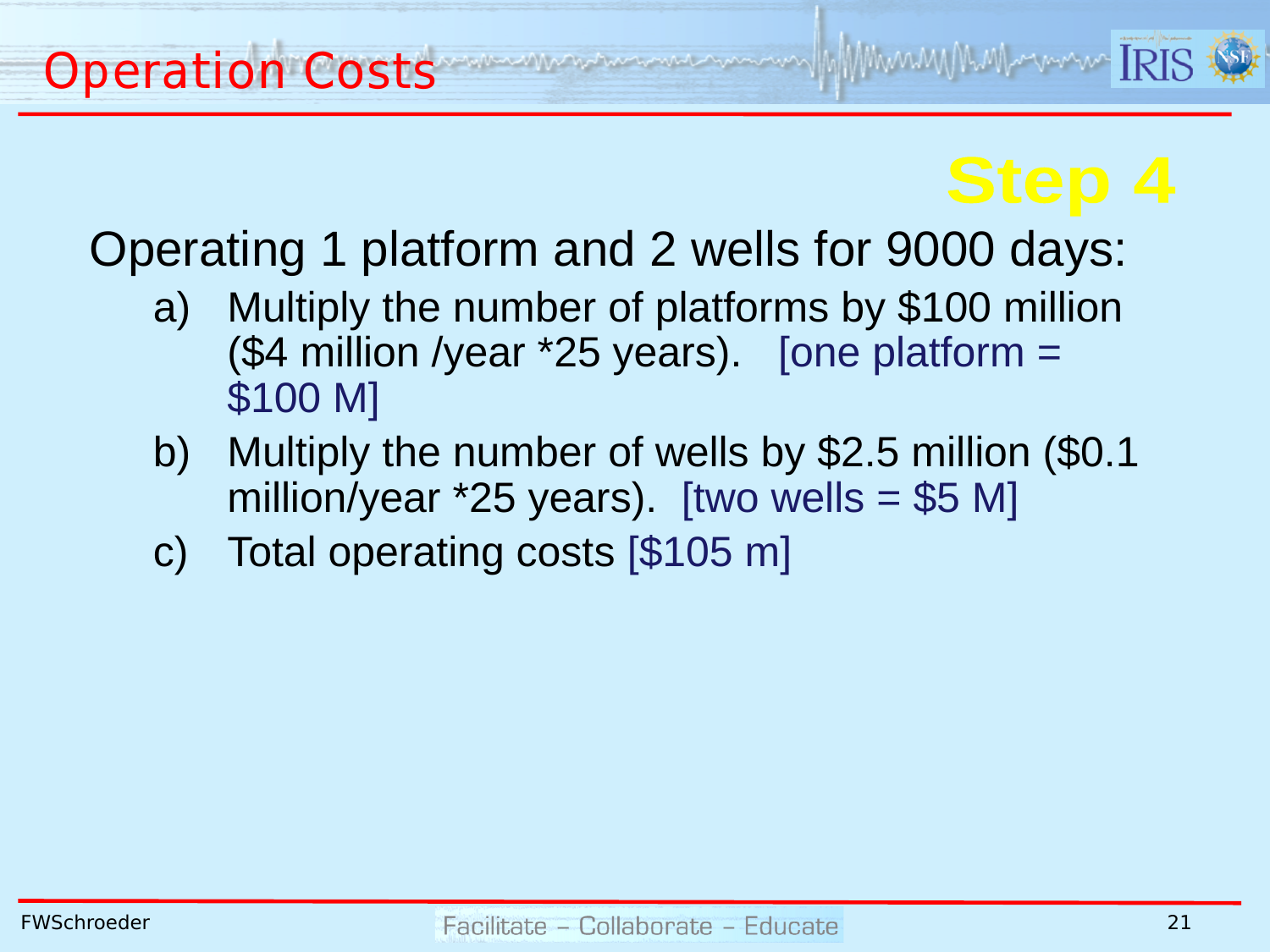

# Operation Costs
Step 4
Operating 1 platform and 2 wells for 9000 days:
Multiply the number of platforms by $100 million ($4 million /year *25 years).   [one platform = $100 M]
Multiply the number of wells by $2.5 million ($0.1 million/year *25 years).  [two wells = $5 M]
Total operating costs [$105 m]